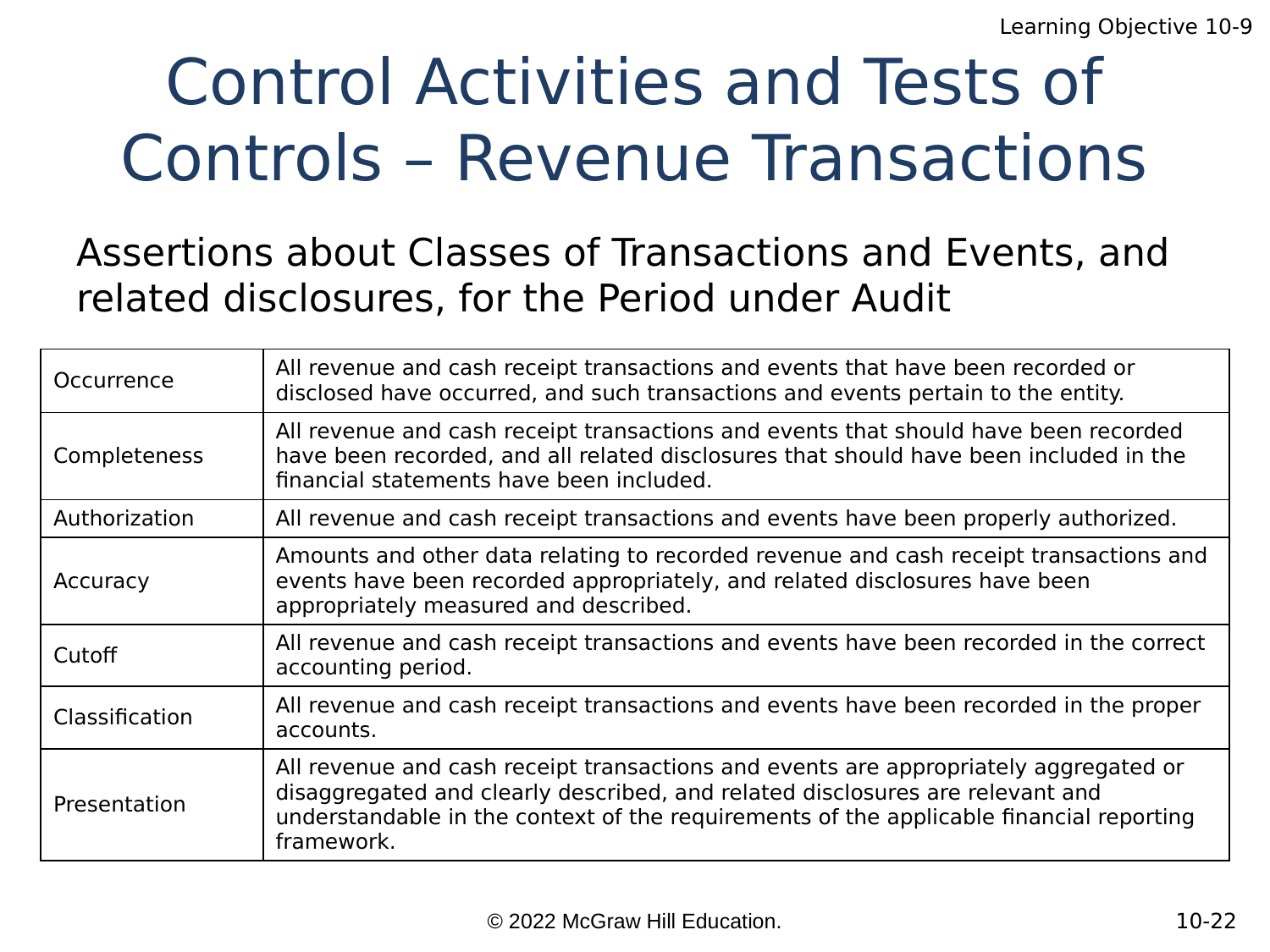

Learning Objective 10-9
# Control Activities and Tests of Controls – Revenue Transactions
Assertions about Classes of Transactions and Events, and related disclosures, for the Period under Audit
| Occurrence | All revenue and cash receipt transactions and events that have been recorded or disclosed have occurred, and such transactions and events pertain to the entity. |
| --- | --- |
| Completeness | All revenue and cash receipt transactions and events that should have been recorded have been recorded, and all related disclosures that should have been included in the financial statements have been included. |
| Authorization | All revenue and cash receipt transactions and events have been properly authorized. |
| Accuracy | Amounts and other data relating to recorded revenue and cash receipt transactions and events have been recorded appropriately, and related disclosures have been appropriately measured and described. |
| Cutoff | All revenue and cash receipt transactions and events have been recorded in the correct accounting period. |
| Classification | All revenue and cash receipt transactions and events have been recorded in the proper accounts. |
| Presentation | All revenue and cash receipt transactions and events are appropriately aggregated or disaggregated and clearly described, and related disclosures are relevant and understandable in the context of the requirements of the applicable financial reporting framework. |